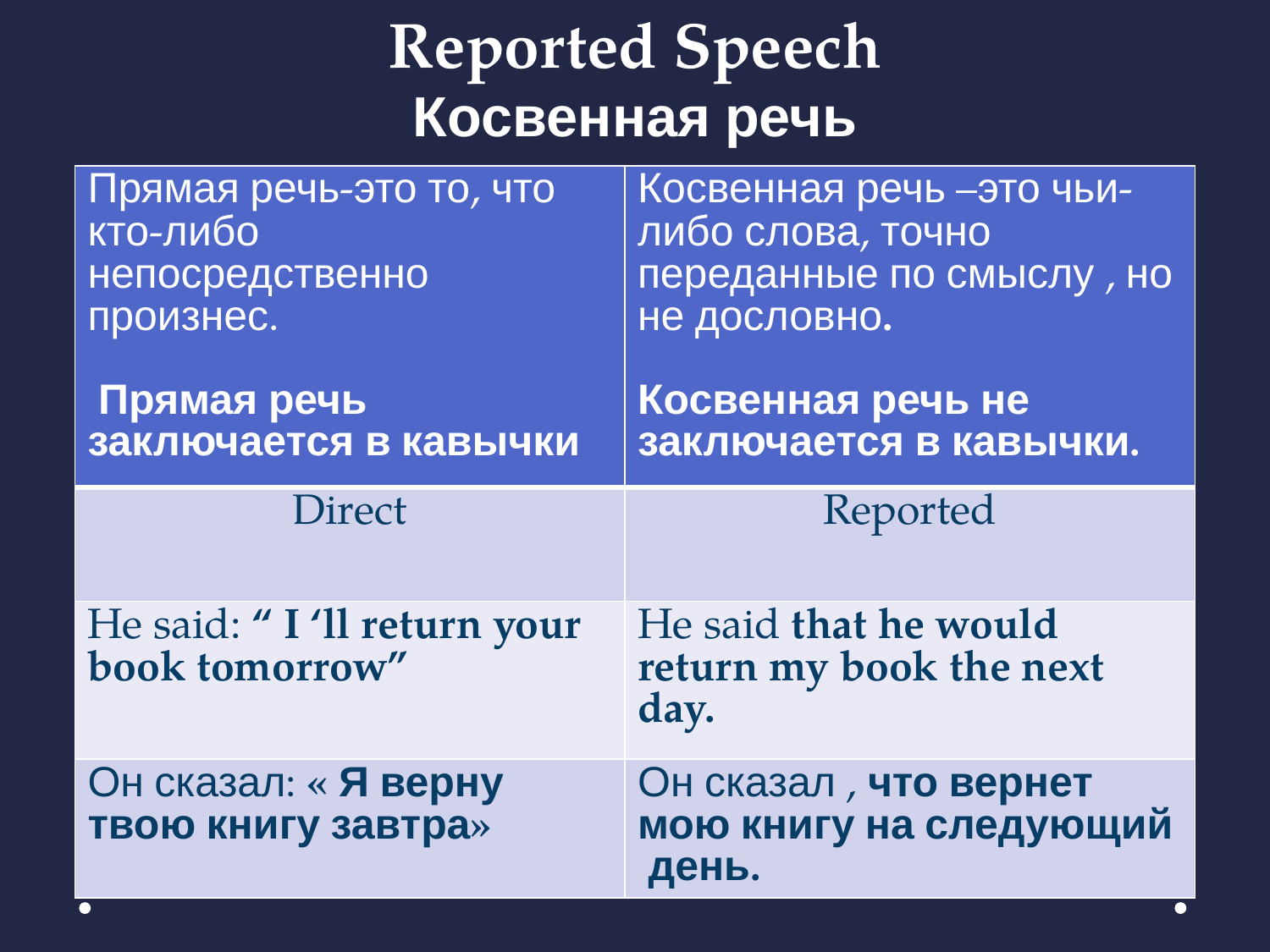

# Reported Speech Косвенная речь
| Прямая речь-это то, что кто-либо непосредственно произнес. Прямая речь заключается в кавычки | Косвенная речь –это чьи-либо слова, точно переданные по смыслу , но не дословно. Косвенная речь не заключается в кавычки. |
| --- | --- |
| Direct | Reported |
| He said: “ I ‘ll return your book tomorrow” | He said that he would return my book the next day. |
| Он сказал: « Я верну твою книгу завтра» | Он сказал , что вернет мою книгу на следующий день. |